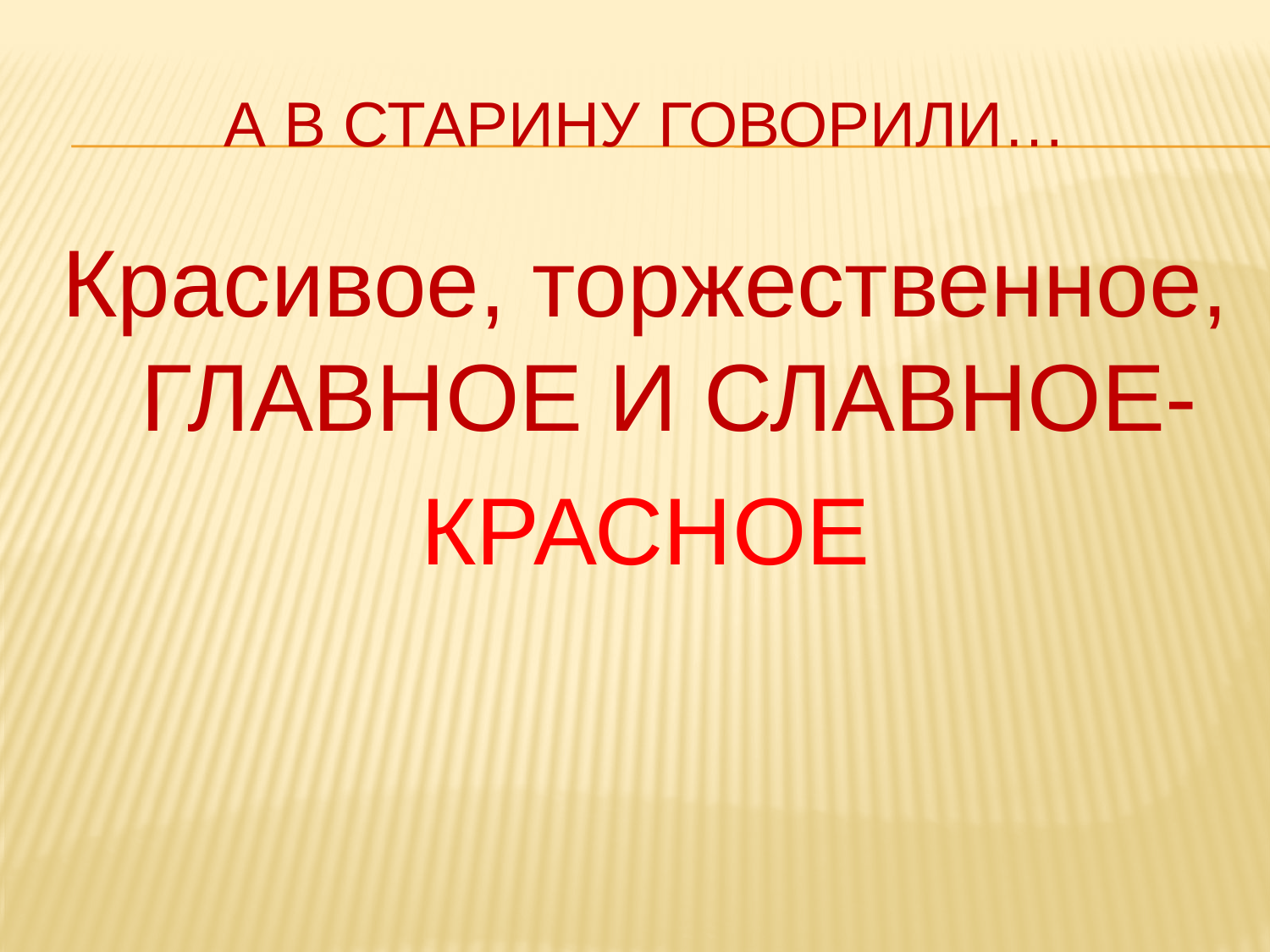

# А в Старину говорили…
Красивое, торжественное, ГЛАВНОЕ И СЛАВНОЕ-
КРАСНОЕ